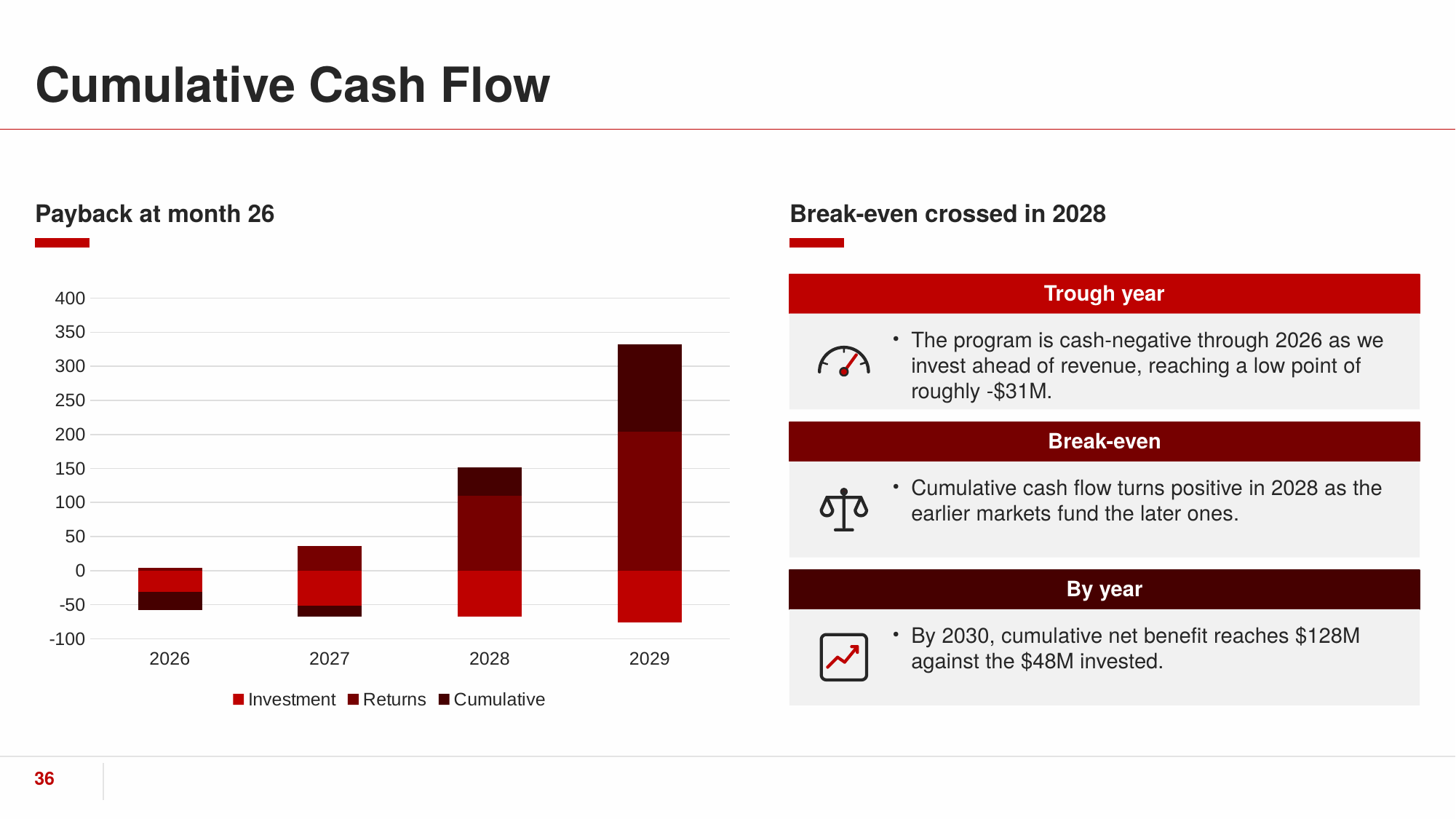

# Cumulative Cash Flow
Payback at month 26
Break-even crossed in 2028
Trough year

### Chart

| Category | Investment | Returns | Cumulative |
|---|---|---|---|
| 2026 | -31.0 | 4.0 | -27.0 |
| 2027 | -52.0 | 36.0 | -16.0 |
| 2028 | -68.0 | 110.0 | 42.0 |
| 2029 | -76.0 | 204.0 | 128.0 |
The program is cash-negative through 2026 as we invest ahead of revenue, reaching a low point of roughly -$31M.

Break-even
Cumulative cash flow turns positive in 2028 as the earlier markets fund the later ones.

By year
By 2030, cumulative net benefit reaches $128M against the $48M invested.

36